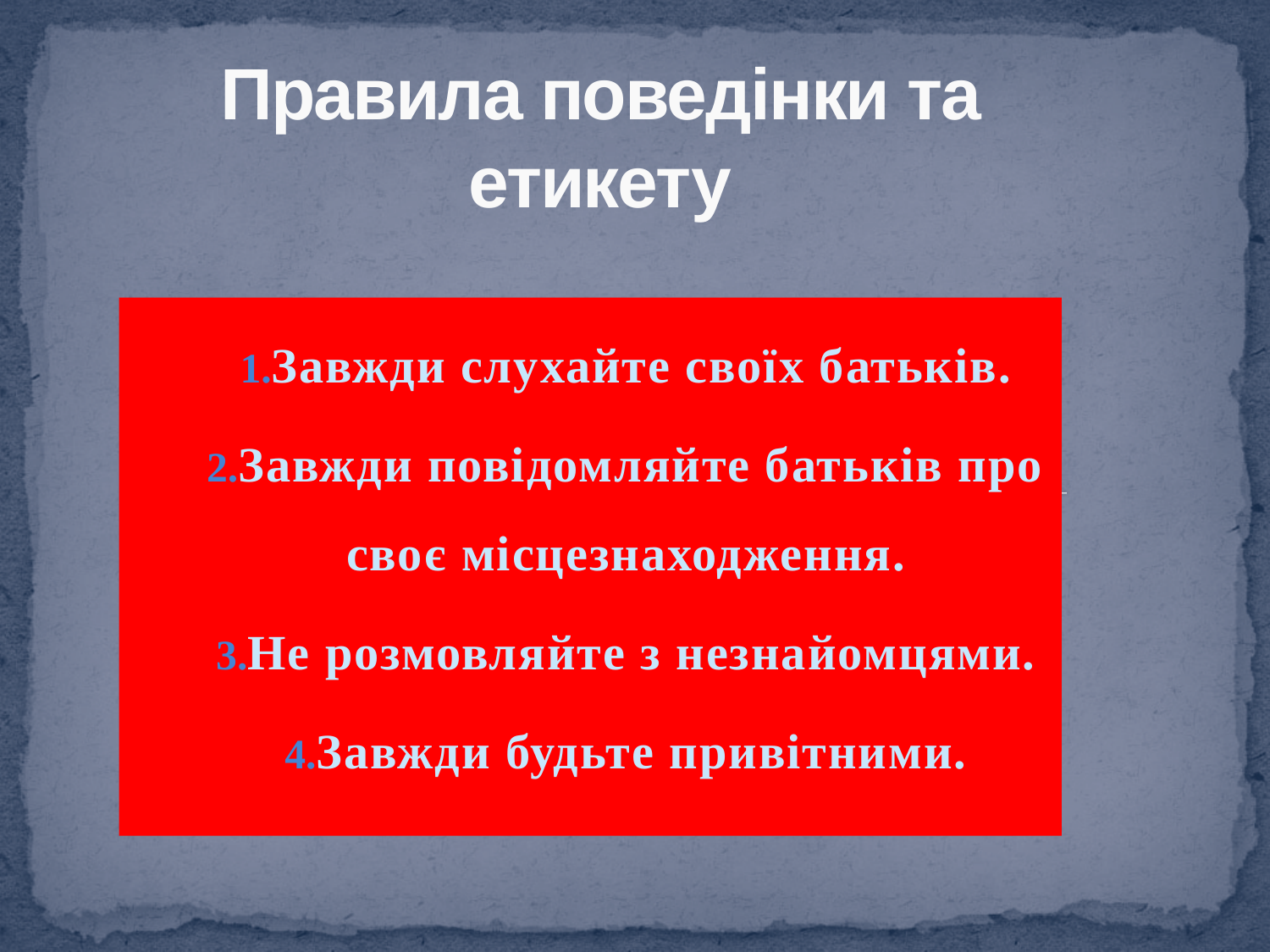

# Правила поведінки та етикету
Завжди слухайте своїх батьків.
Завжди повідомляйте батьків про своє місцезнаходження.
Не розмовляйте з незнайомцями.
Завжди будьте привітними.